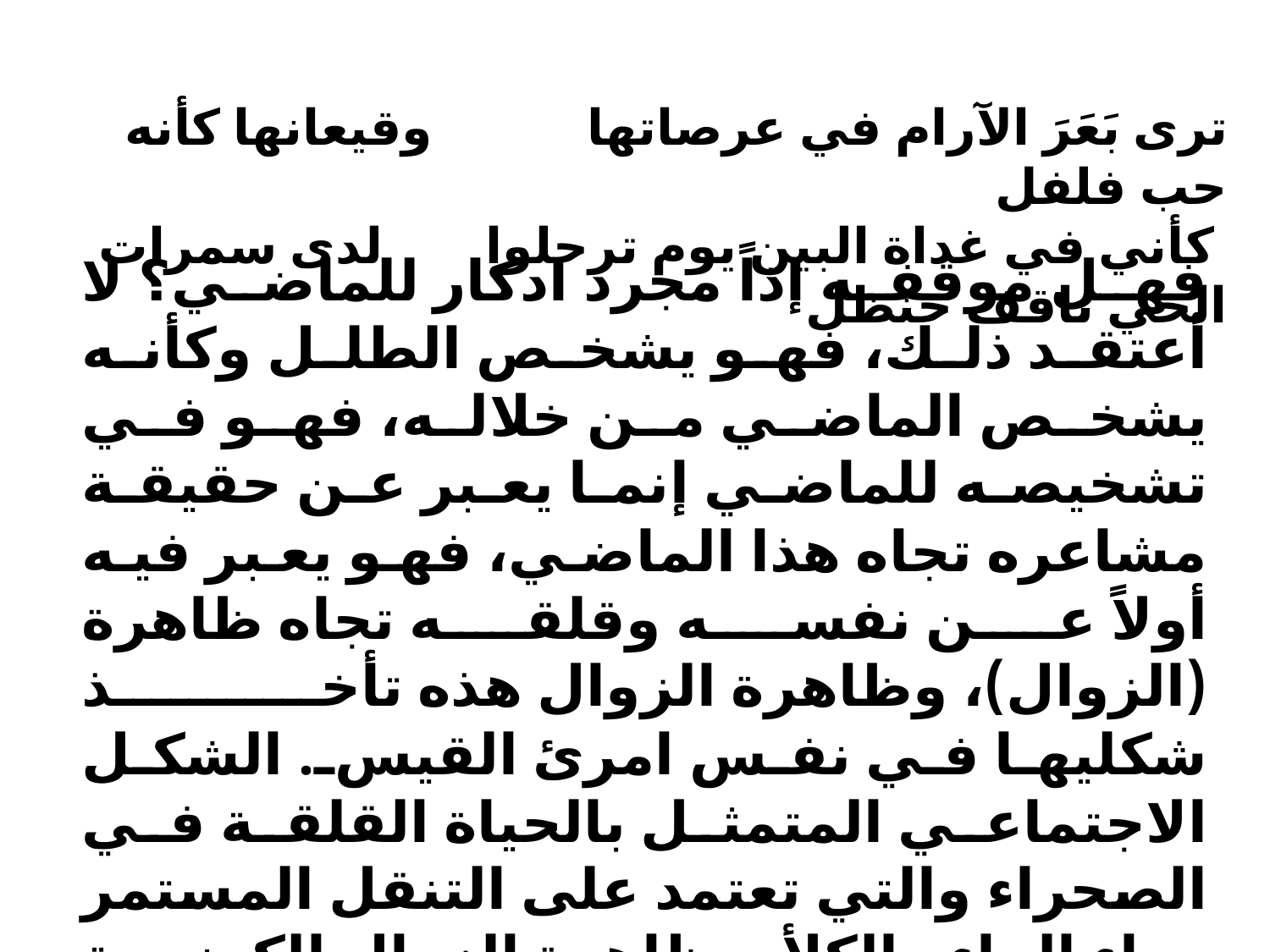

ترى بَعَرَ الآرام في عرصاتها            وقيعانها كأنه حب فلفل
 كأني في غداة البين يوم ترحلوا        لدى سمرات الحي ناقف حنظل
فهل موقفه إذاً مجرد ادكار للماضي؟ لا أعتقد ذلك، فهو يشخص الطلل وكأنه يشخص الماضي من خلاله، فهو في تشخيصه للماضي إنما يعبر عن حقيقة مشاعره تجاه هذا الماضي، فهو يعبر فيه أولاً عن نفسه وقلقه تجاه ظاهرة (الزوال)، وظاهرة الزوال هذه تأخذ شكليها في نفس امرئ القيس. الشكل الاجتماعي المتمثل بالحياة القلقة في الصحراء والتي تعتمد على التنقل المستمر وراء الماء والكلأ. وظاهرة الزوال الكونية المتمثلة بالموت، فهو في وقفته تلك على الأطلال يستجلي موقفه من المجهول الذي يتربص بالبشرية.